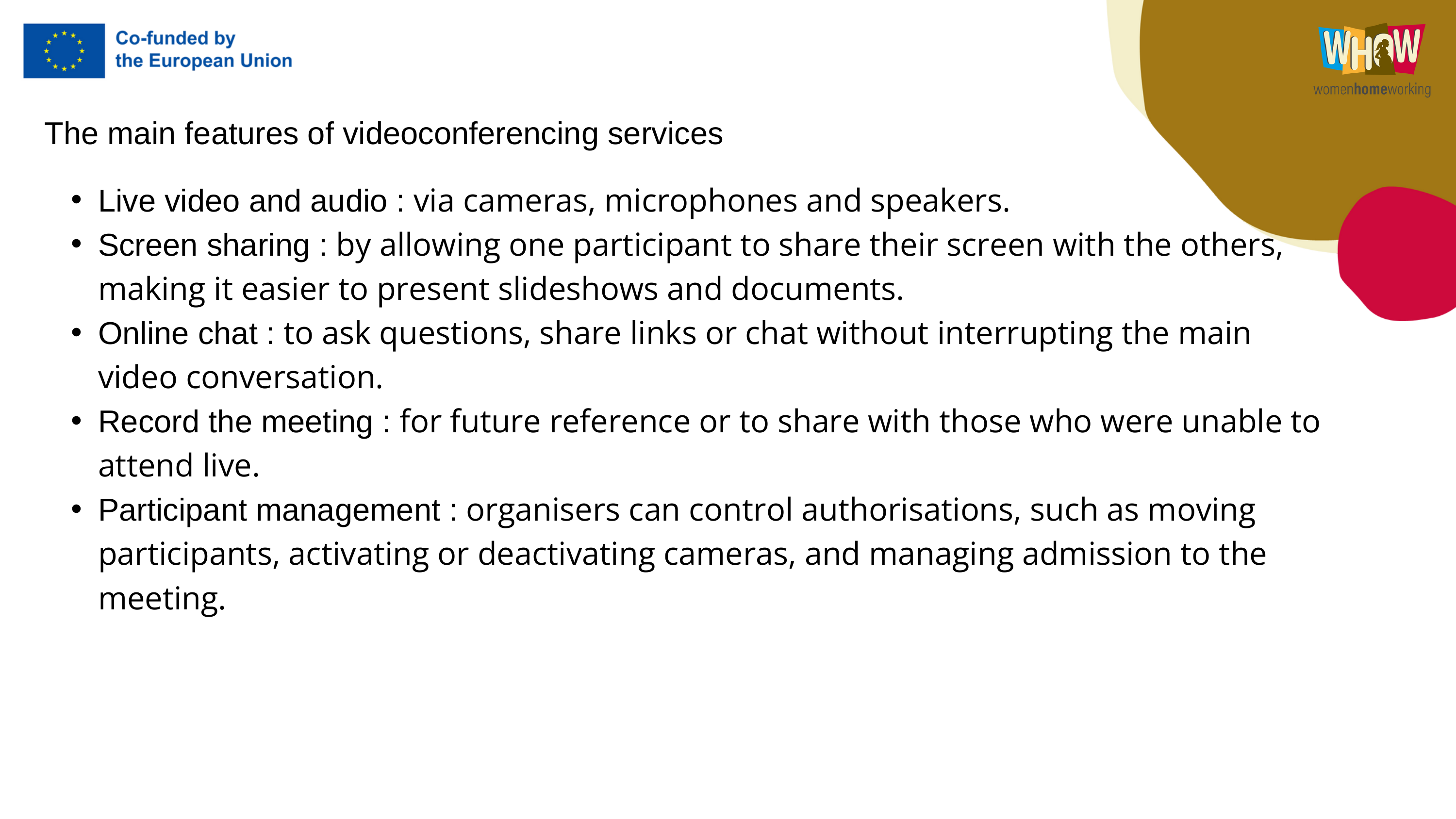

The main features of videoconferencing services
Live video and audio : via cameras, microphones and speakers.
Screen sharing : by allowing one participant to share their screen with the others, making it easier to present slideshows and documents.
Online chat : to ask questions, share links or chat without interrupting the main video conversation.
Record the meeting : for future reference or to share with those who were unable to attend live.
Participant management : organisers can control authorisations, such as moving participants, activating or deactivating cameras, and managing admission to the meeting.